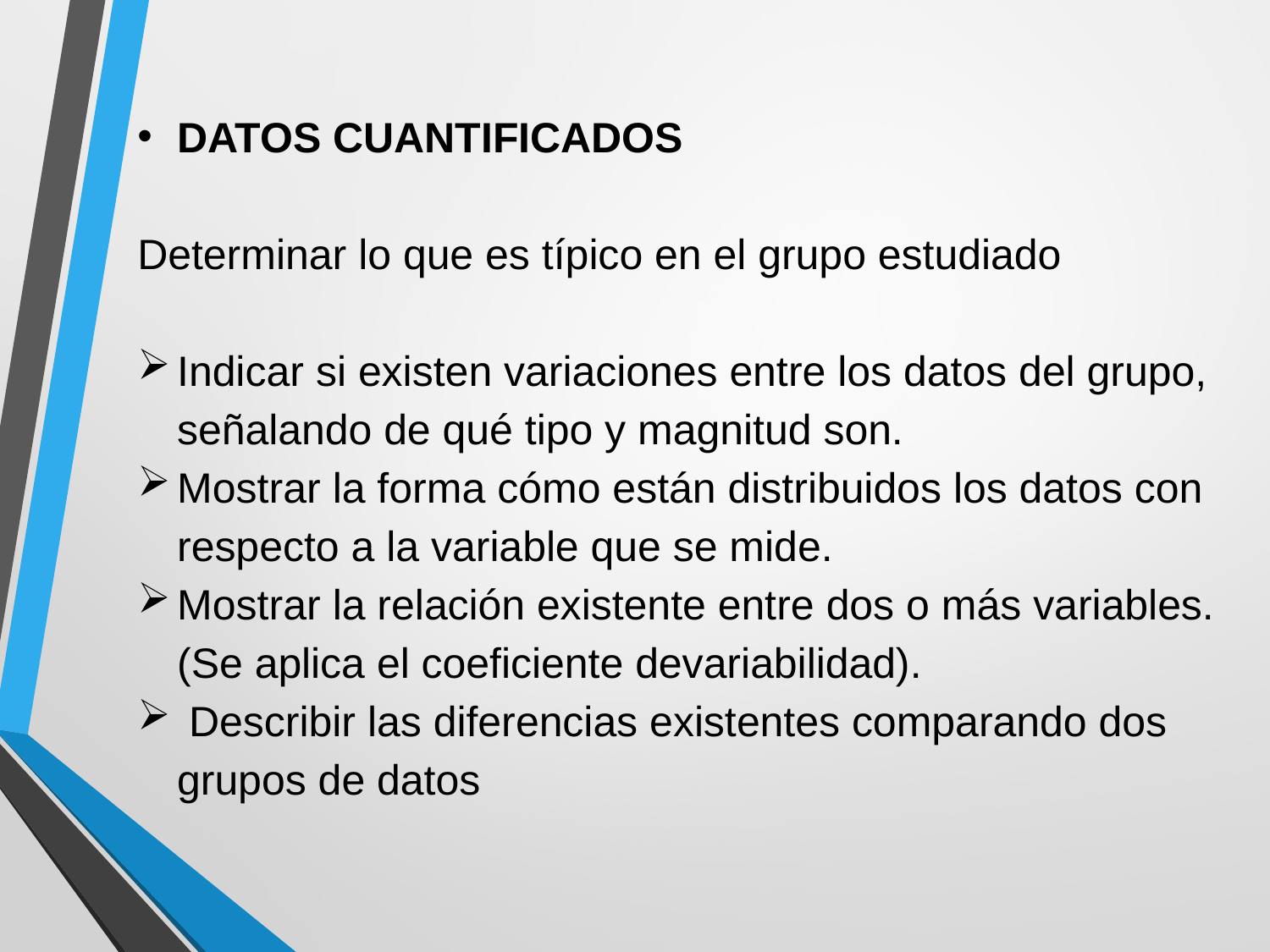

DATOS CUANTIFICADOS

Determinar lo que es típico en el grupo estudiado

Indicar si existen variaciones entre los datos del grupo, señalando de qué tipo y magnitud son.
Mostrar la forma cómo están distribuidos los datos con respecto a la variable que se mide.
Mostrar la relación existente entre dos o más variables. (Se aplica el coeficiente devariabilidad).
 Describir las diferencias existentes comparando dos grupos de datos